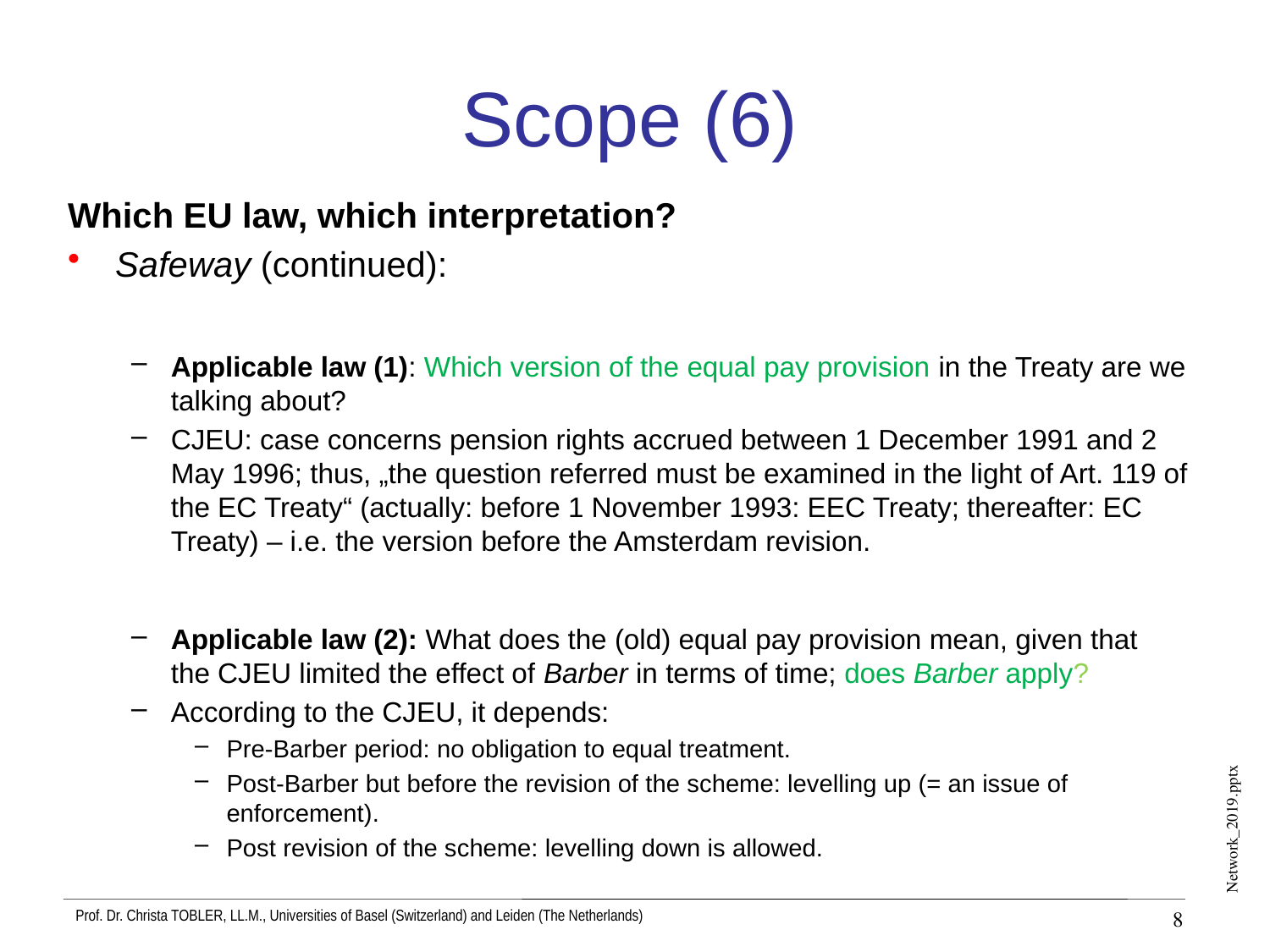

# Scope (6)
Which EU law, which interpretation?
Safeway (continued):

Applicable law (1): Which version of the equal pay provision in the Treaty are we talking about?
CJEU: case concerns pension rights accrued between 1 December 1991 and 2 May 1996; thus, „the question referred must be examined in the light of Art. 119 of the EC Treaty“ (actually: before 1 November 1993: EEC Treaty; thereafter: EC Treaty) – i.e. the version before the Amsterdam revision.

Applicable law (2): What does the (old) equal pay provision mean, given that  the CJEU limited the effect of Barber in terms of time; does Barber apply?
According to the CJEU, it depends:
Pre-Barber period: no obligation to equal treatment.
Post-Barber but before the revision of the scheme: levelling up (= an issue of enforcement).
Post revision of the scheme: levelling down is allowed.

8